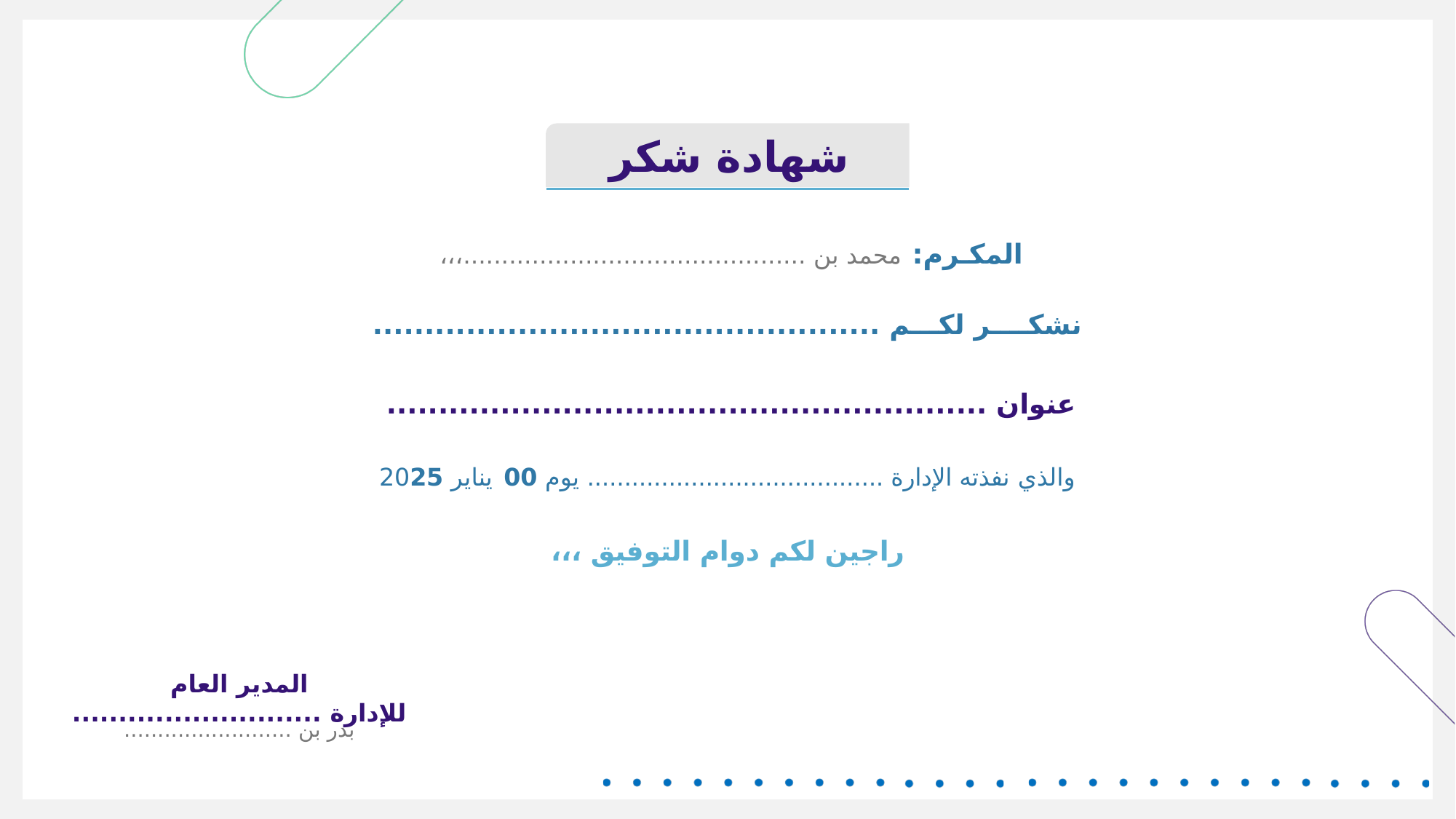

شهادة شكر
المكـرم: محمد بن .............................................،،،
نشكــــر لكـــم .................................................
عنوان ..........................................................
والذي نفذته الإدارة ........................................ يوم 00  يناير 2025
راجين لكم دوام التوفيق ،،،
المدير العام للإدارة ...........................
بدر بن .........................